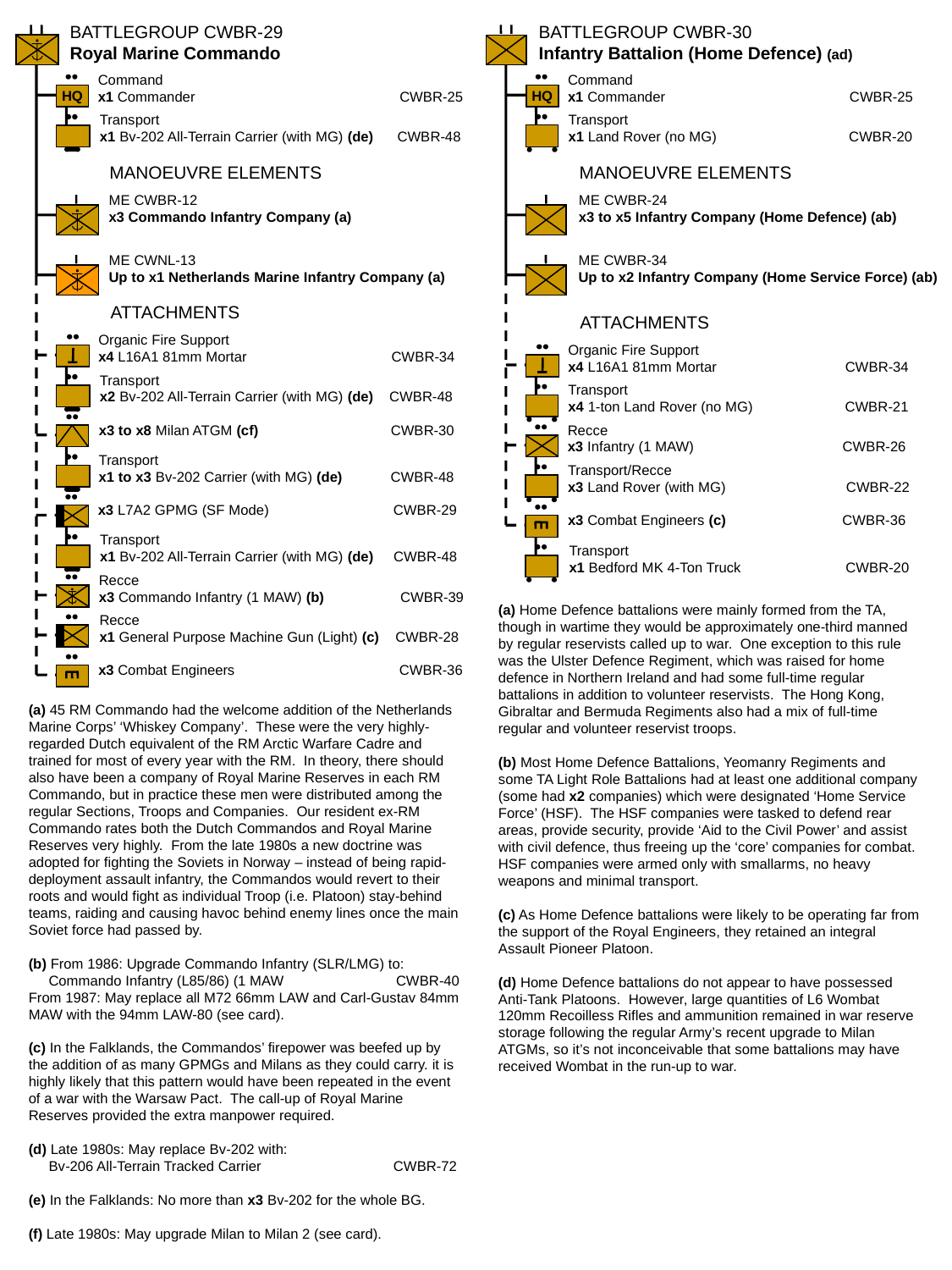

BATTLEGROUP CWBR-29
Royal Marine Commando
BATTLEGROUP CWBR-30
Infantry Battalion (Home Defence) (ad)

Command
x1 Commander                                                   CWBR-25
Command
x1 Commander                                              CWBR-25

HQ

HQ

Transport
x1 Bv-202 All-Terrain Carrier (with MG) (de)      CWBR-48

Transport
x1 Land Rover (no MG)                                 CWBR-20

MANOEUVRE ELEMENTS
MANOEUVRE ELEMENTS
ME CWBR-12
x3 Commando Infantry Company (a)
ME CWBR-24
x3 to x5 Infantry Company (Home Defence) (ab)

ME CWNL-13
Up to x1 Netherlands Marine Infantry Company (a)
ME CWBR-34
Up to x2 Infantry Company (Home Service Force) (ab)

ATTACHMENTS
ATTACHMENTS
Organic Fire Support
x4 L16A1 81mm Mortar                                    CWBR-34

Organic Fire Support
x4 L16A1 81mm Mortar                                CWBR-34

Transport
x2 Bv-202 All-Terrain Carrier (with MG) (de)    CWBR-48

Transport
x4 1-ton Land Rover (no MG)                       CWBR-21

x3 to x8 Milan ATGM (cf)                                 CWBR-30
Recce
x3 Infantry (1 MAW)                                     CWBR-26

Transport
x1 to x3 Bv-202 Carrier (with MG) (de)            CWBR-48

Transport/Recce
x3 Land Rover (with MG)                              CWBR-22

x3 L7A2 GPMG (SF Mode)                               CWBR-29

x3 Combat Engineers (c)                             CWBR-36

Transport
x1 Bv-202 All-Terrain Carrier (with MG) (de)     CWBR-48

Transport
x1 Bedford MK 4-Ton Truck                          CWBR-20

Recce
x3 Commando Infantry (1 MAW) (b)                   CWBR-39

(a) Home Defence battalions were mainly formed from the TA, though in wartime they would be approximately one-third manned by regular reservists called up to war.  One exception to this rule was the Ulster Defence Regiment, which was raised for home defence in Northern Ireland and had some full-time regular battalions in addition to volunteer reservists.  The Hong Kong, Gibraltar and Bermuda Regiments also had a mix of full-time regular and volunteer reservist troops.

(b) Most Home Defence Battalions, Yeomanry Regiments and some TA Light Role Battalions had at least one additional company (some had x2 companies) which were designated ‘Home Service Force’ (HSF).  The HSF companies were tasked to defend rear areas, provide security, provide ‘Aid to the Civil Power’ and assist with civil defence, thus freeing up the ‘core’ companies for combat.  HSF companies were armed only with smallarms, no heavy weapons and minimal transport.

(c) As Home Defence battalions were likely to be operating far from the support of the Royal Engineers, they retained an integral Assault Pioneer Platoon.

(d) Home Defence battalions do not appear to have possessed Anti-Tank Platoons.  However, large quantities of L6 Wombat 120mm Recoilless Rifles and ammunition remained in war reserve storage following the regular Army’s recent upgrade to Milan ATGMs, so it’s not inconceivable that some battalions may have received Wombat in the run-up to war.
Recce
x1 General Purpose Machine Gun (Light) (c)    CWBR-28

x3 Combat Engineers                                         CWBR-36

(a) 45 RM Commando had the welcome addition of the Netherlands Marine Corps’ ‘Whiskey Company’.  These were the very highly-regarded Dutch equivalent of the RM Arctic Warfare Cadre and trained for most of every year with the RM.  In theory, there should also have been a company of Royal Marine Reserves in each RM Commando, but in practice these men were distributed among the regular Sections, Troops and Companies.  Our resident ex-RM Commando rates both the Dutch Commandos and Royal Marine Reserves very highly.  From the late 1980s a new doctrine was adopted for fighting the Soviets in Norway – instead of being rapid-deployment assault infantry, the Commandos would revert to their roots and would fight as individual Troop (i.e. Platoon) stay-behind teams, raiding and causing havoc behind enemy lines once the main Soviet force had passed by.

(b) From 1986: Upgrade Commando Infantry (SLR/LMG) to:
     Commando Infantry (L85/86) (1 MAW                            CWBR-40
From 1987: May replace all M72 66mm LAW and Carl-Gustav 84mm MAW with the 94mm LAW-80 (see card).

(c) In the Falklands, the Commandos’ firepower was beefed up by the addition of as many GPMGs and Milans as they could carry. it is highly likely that this pattern would have been repeated in the event of a war with the Warsaw Pact.  The call-up of Royal Marine Reserves provided the extra manpower required.

(d) Late 1980s: May replace Bv-202 with:
     Bv-206 All-Terrain Tracked Carrier                                 CWBR-72

(e) In the Falklands: No more than x3 Bv-202 for the whole BG.

(f) Late 1980s: May upgrade Milan to Milan 2 (see card).